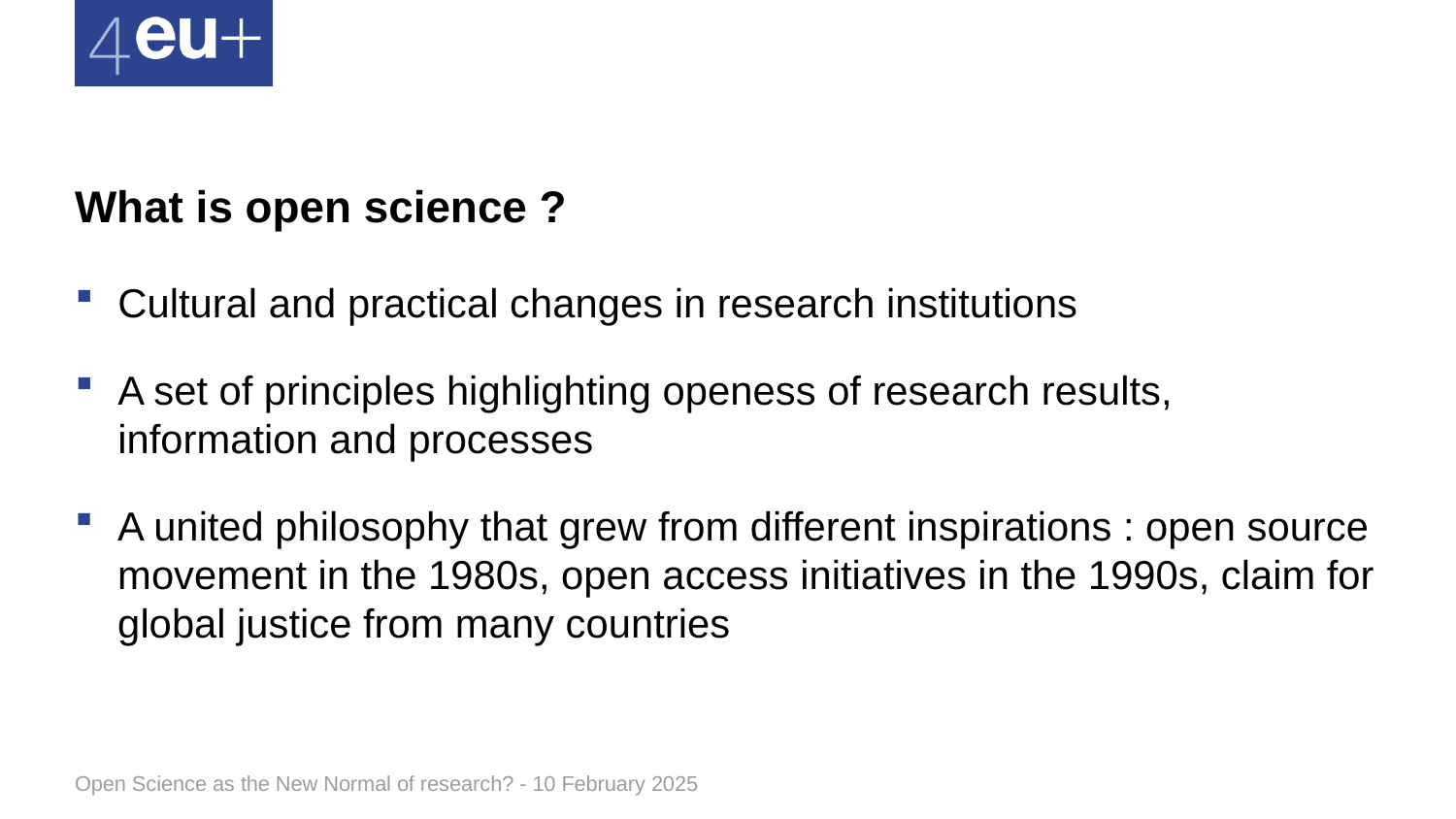

# What is open science ?
Cultural and practical changes in research institutions
A set of principles highlighting openess of research results, information and processes
A united philosophy that grew from different inspirations : open source movement in the 1980s, open access initiatives in the 1990s, claim for global justice from many countries
Open Science as the New Normal of research? - 10 February 2025